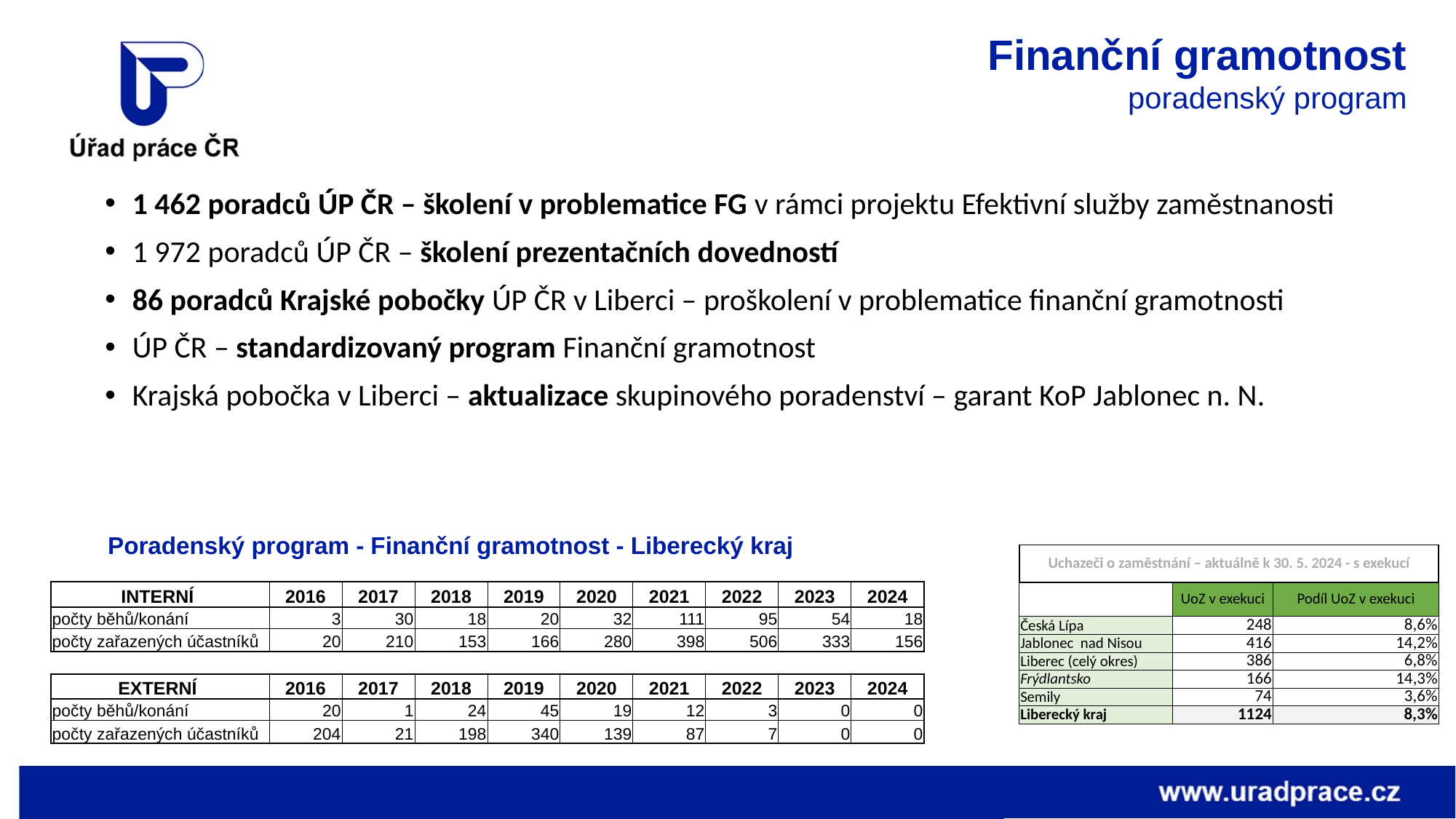

Finanční gramotnost
poradenský program
1 462 poradců ÚP ČR – školení v problematice FG v rámci projektu Efektivní služby zaměstnanosti
1 972 poradců ÚP ČR – školení prezentačních dovedností
86 poradců Krajské pobočky ÚP ČR v Liberci – proškolení v problematice finanční gramotnosti
ÚP ČR – standardizovaný program Finanční gramotnost
Krajská pobočka v Liberci – aktualizace skupinového poradenství – garant KoP Jablonec n. N.

| Poradenský program - Finanční gramotnost - Liberecký kraj |  |  |  |  |  |  |  |  |  |
| --- | --- | --- | --- | --- | --- | --- | --- | --- | --- |
|  |  |  |  |  |  |  |  |  |  |
| INTERNÍ | 2016 | 2017 | 2018 | 2019 | 2020 | 2021 | 2022 | 2023 | 2024 |
| počty běhů/konání | 3 | 30 | 18 | 20 | 32 | 111 | 95 | 54 | 18 |
| počty zařazených účastníků | 20 | 210 | 153 | 166 | 280 | 398 | 506 | 333 | 156 |
|  |  |  |  |  |  |  |  |  |  |
| EXTERNÍ | 2016 | 2017 | 2018 | 2019 | 2020 | 2021 | 2022 | 2023 | 2024 |
| počty běhů/konání | 20 | 1 | 24 | 45 | 19 | 12 | 3 | 0 | 0 |
| počty zařazených účastníků | 204 | 21 | 198 | 340 | 139 | 87 | 7 | 0 | 0 |
| Uchazeči o zaměstnání – aktuálně k 30. 5. 2024 - s exekucí |  |  |
| --- | --- | --- |
|  | UoZ v exekuci | Podíl UoZ v exekuci |
| Česká Lípa | 248 | 8,6% |
| Jablonec nad Nisou | 416 | 14,2% |
| Liberec (celý okres) | 386 | 6,8% |
| Frýdlantsko | 166 | 14,3% |
| Semily | 74 | 3,6% |
| Liberecký kraj | 1124 | 8,3% |